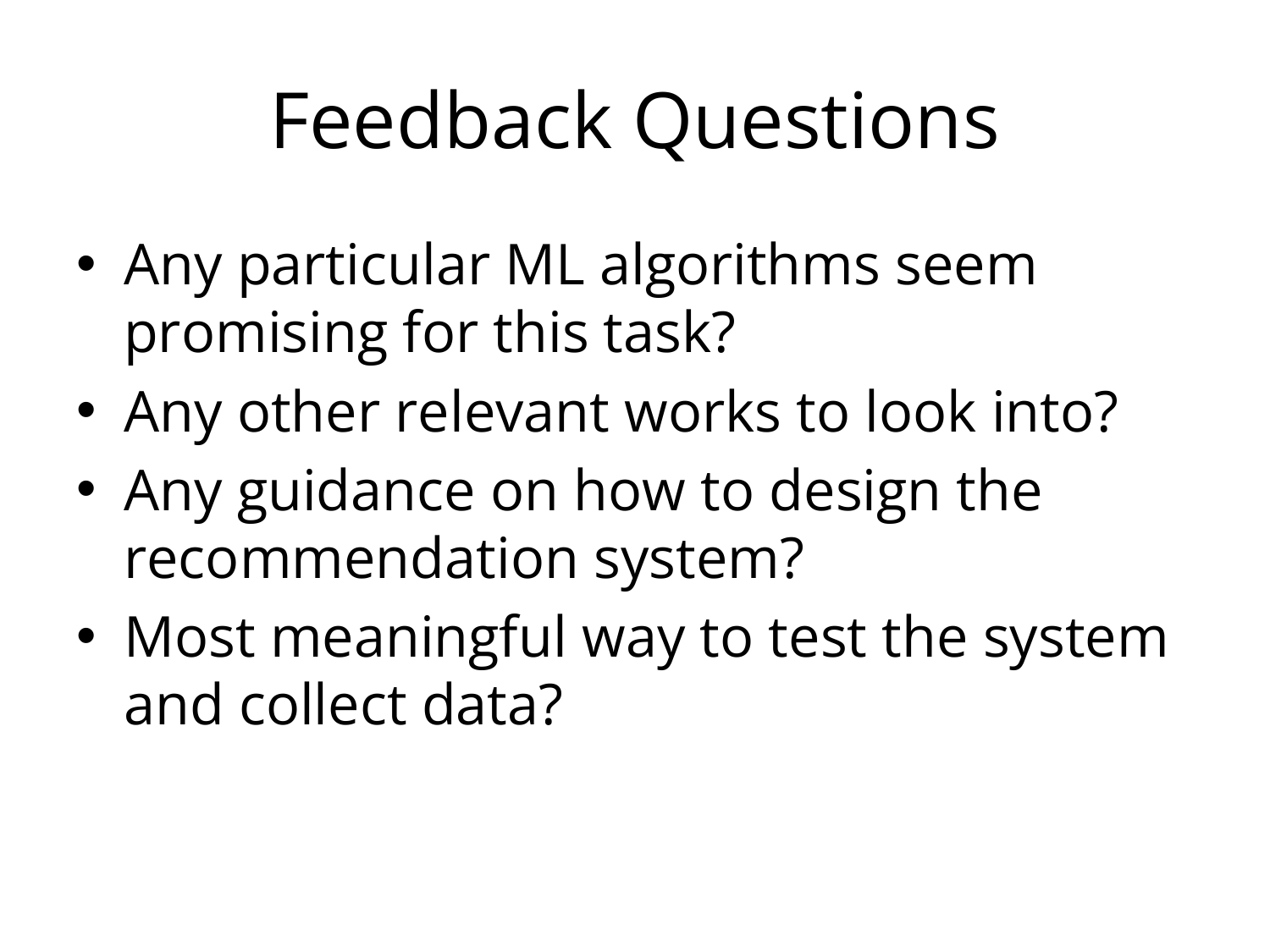

# Feedback Questions
Any particular ML algorithms seem promising for this task?
Any other relevant works to look into?
Any guidance on how to design the recommendation system?
Most meaningful way to test the system and collect data?